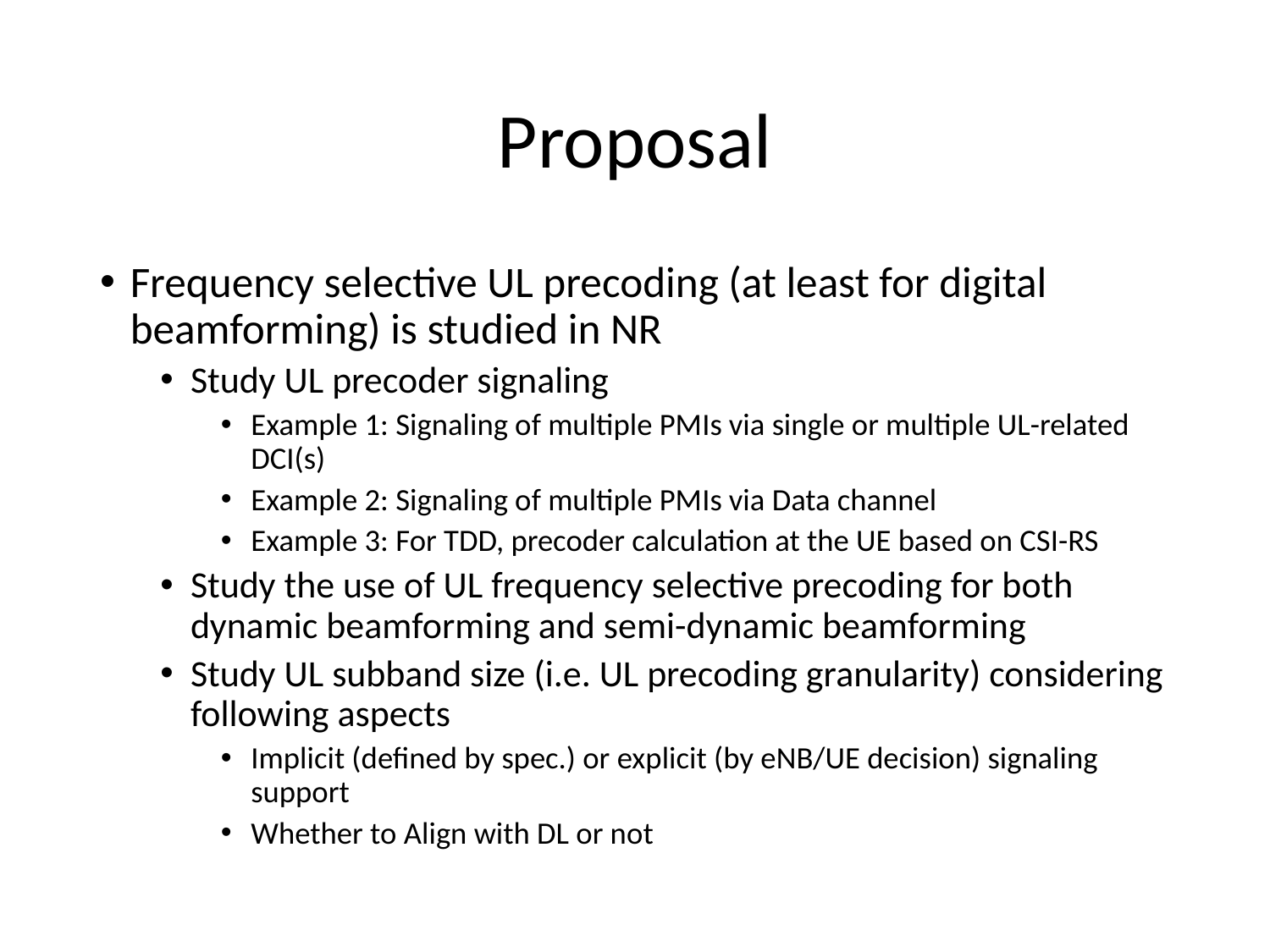

# Proposal
Frequency selective UL precoding (at least for digital beamforming) is studied in NR
Study UL precoder signaling
Example 1: Signaling of multiple PMIs via single or multiple UL-related DCI(s)
Example 2: Signaling of multiple PMIs via Data channel
Example 3: For TDD, precoder calculation at the UE based on CSI-RS
Study the use of UL frequency selective precoding for both dynamic beamforming and semi-dynamic beamforming
Study UL subband size (i.e. UL precoding granularity) considering following aspects
Implicit (defined by spec.) or explicit (by eNB/UE decision) signaling support
Whether to Align with DL or not